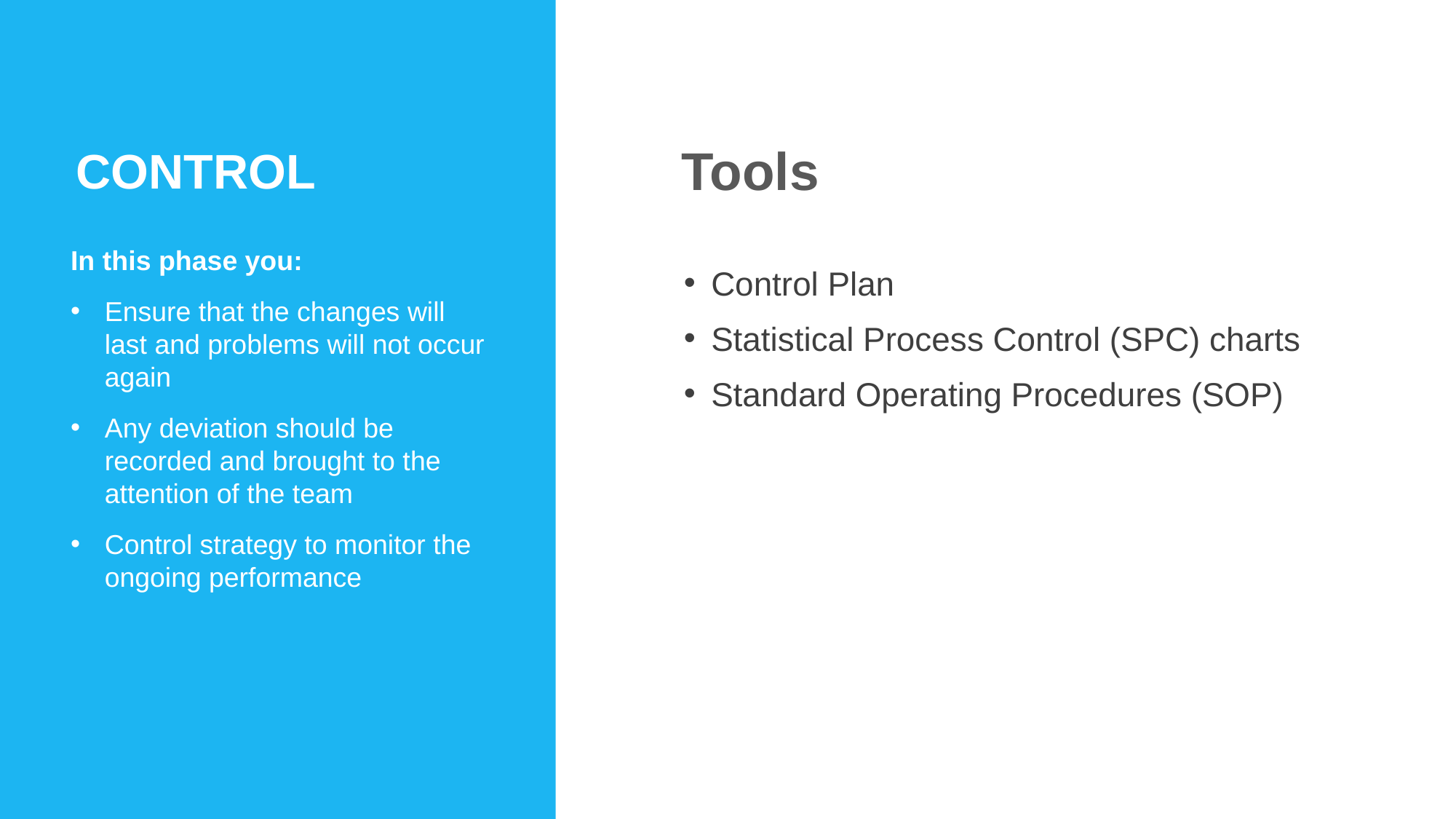

CONTROL
Tools
In this phase you:
Ensure that the changes will last and problems will not occur again
Any deviation should be recorded and brought to the attention of the team
Control strategy to monitor the ongoing performance
Control Plan
Statistical Process Control (SPC) charts
Standard Operating Procedures (SOP)